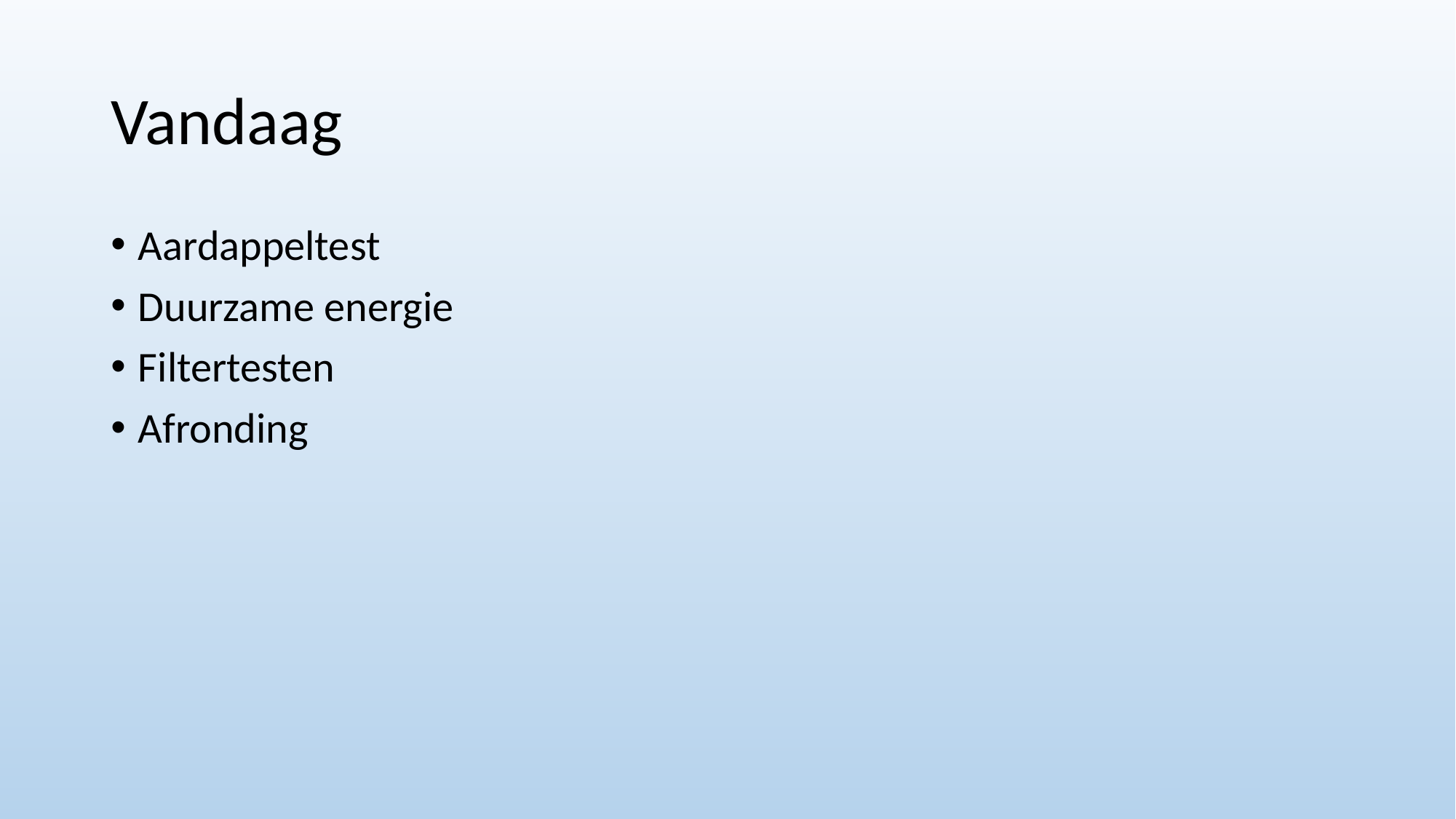

# Vandaag
Aardappeltest
Duurzame energie
Filtertesten
Afronding